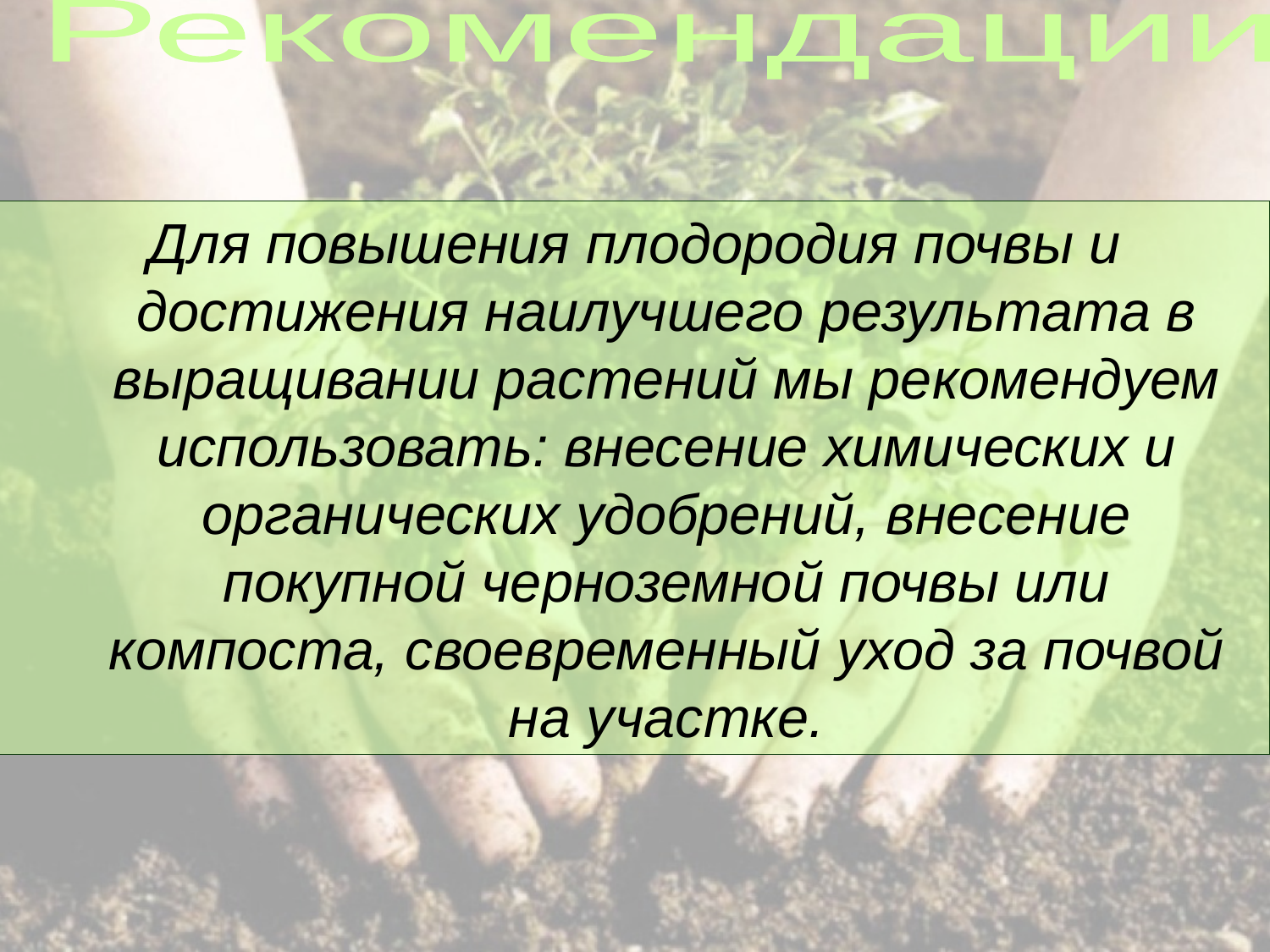

Рекомендации
Для повышения плодородия почвы и достижения наилучшего результата в выращивании растений мы рекомендуем использовать: внесение химических и органических удобрений, внесение покупной черноземной почвы или компоста, своевременный уход за почвой на участке.